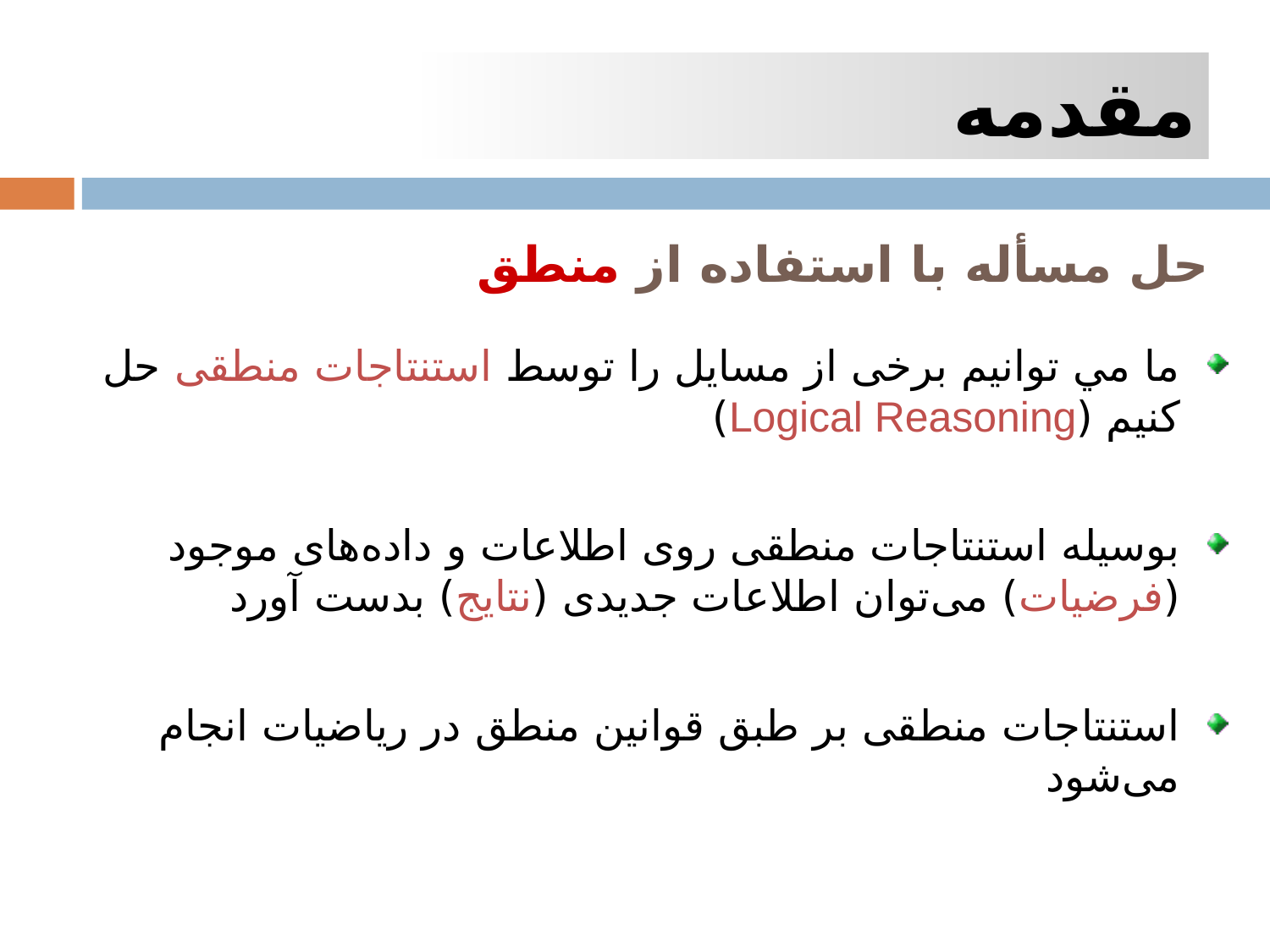

مقدمه
# حل مسأله با استفاده از منطق
ما مي توانيم برخی از مسايل را توسط استنتاجات منطقی حل کنيم (Logical Reasoning)

بوسيله استنتاجات منطقی روی اطلاعات و داده‌های موجود (فرضيات) می‌توان اطلاعات جديدی (نتايج) بدست آورد

استنتاجات منطقی بر طبق قوانين منطق در رياضيات انجام می‌شود